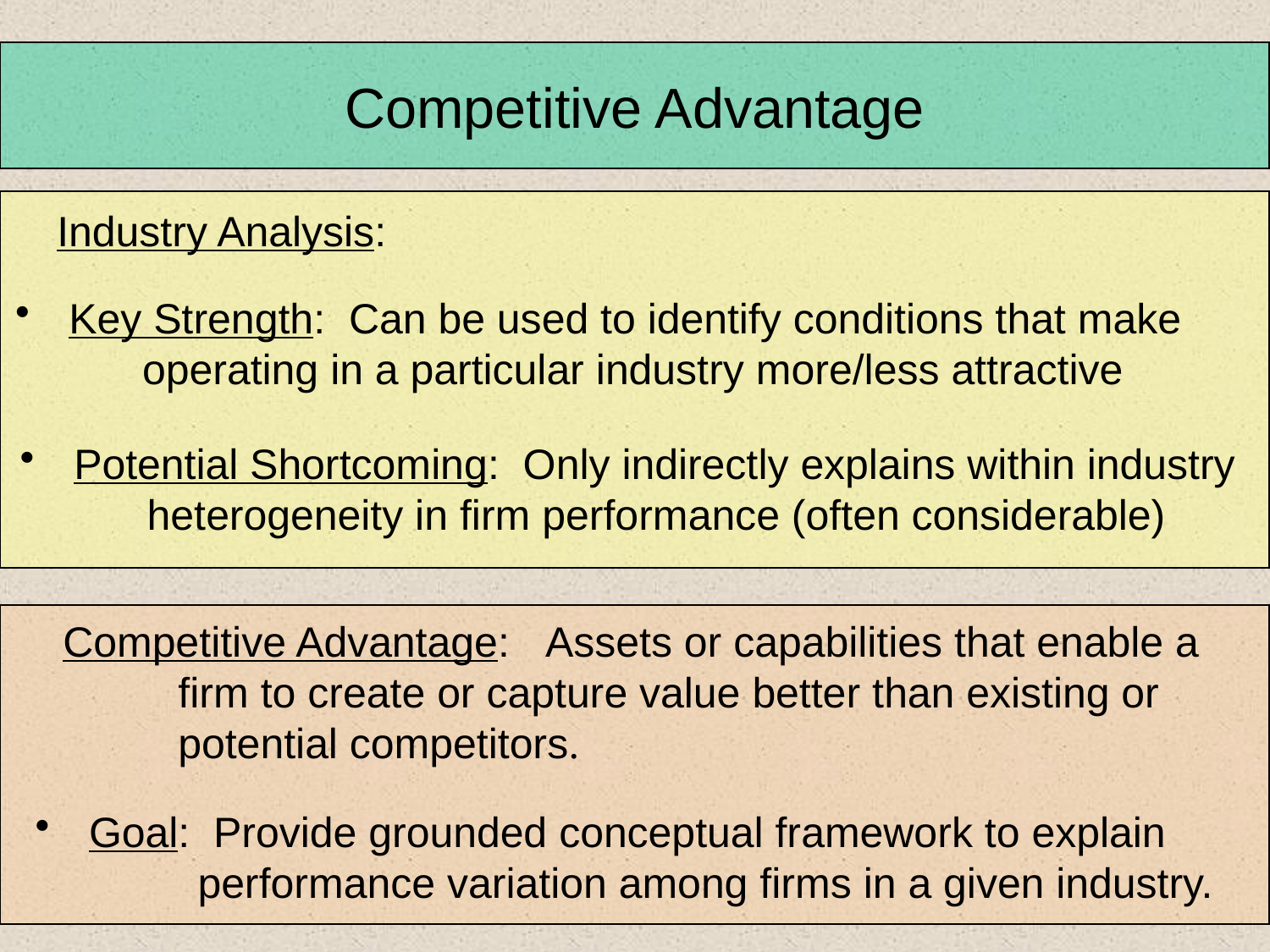

Competitive Advantage

 Industry Analysis:
  Key Strength:  Can be used to identify conditions that make
	operating in a particular industry more/less attractive
  Potential Shortcoming:  Only indirectly explains within industry
	heterogeneity in firm performance (often considerable)

 Competitive Advantage:   Assets or capabilities that enable a
	firm to create or capture value better than existing or
	potential competitors.

  Goal:  Provide grounded conceptual framework to explain
	   performance variation among firms in a given industry.